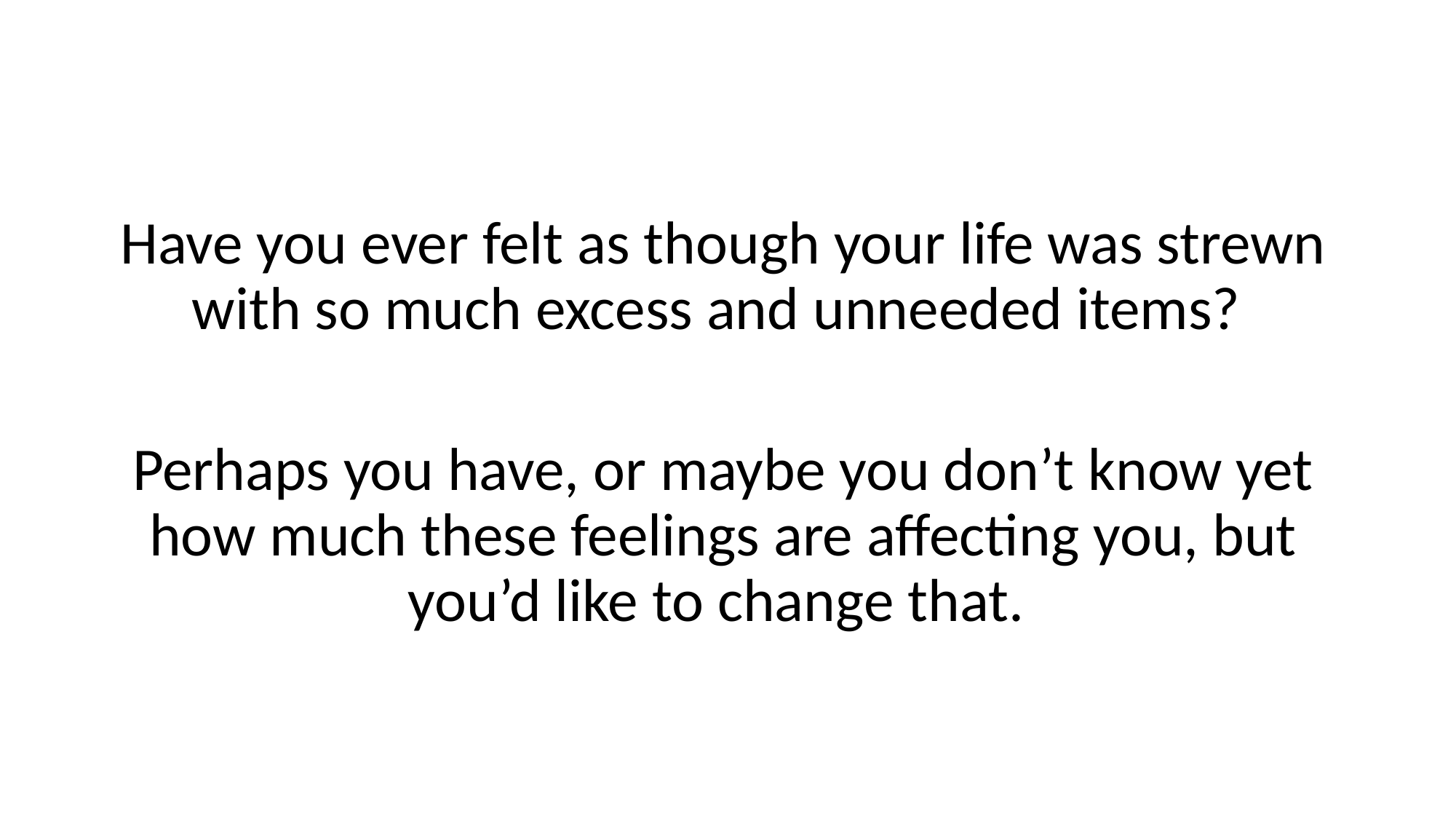

Have you ever felt as though your life was strewn with so much excess and unneeded items?

Perhaps you have, or maybe you don’t know yet how much these feelings are affecting you, but you’d like to change that.